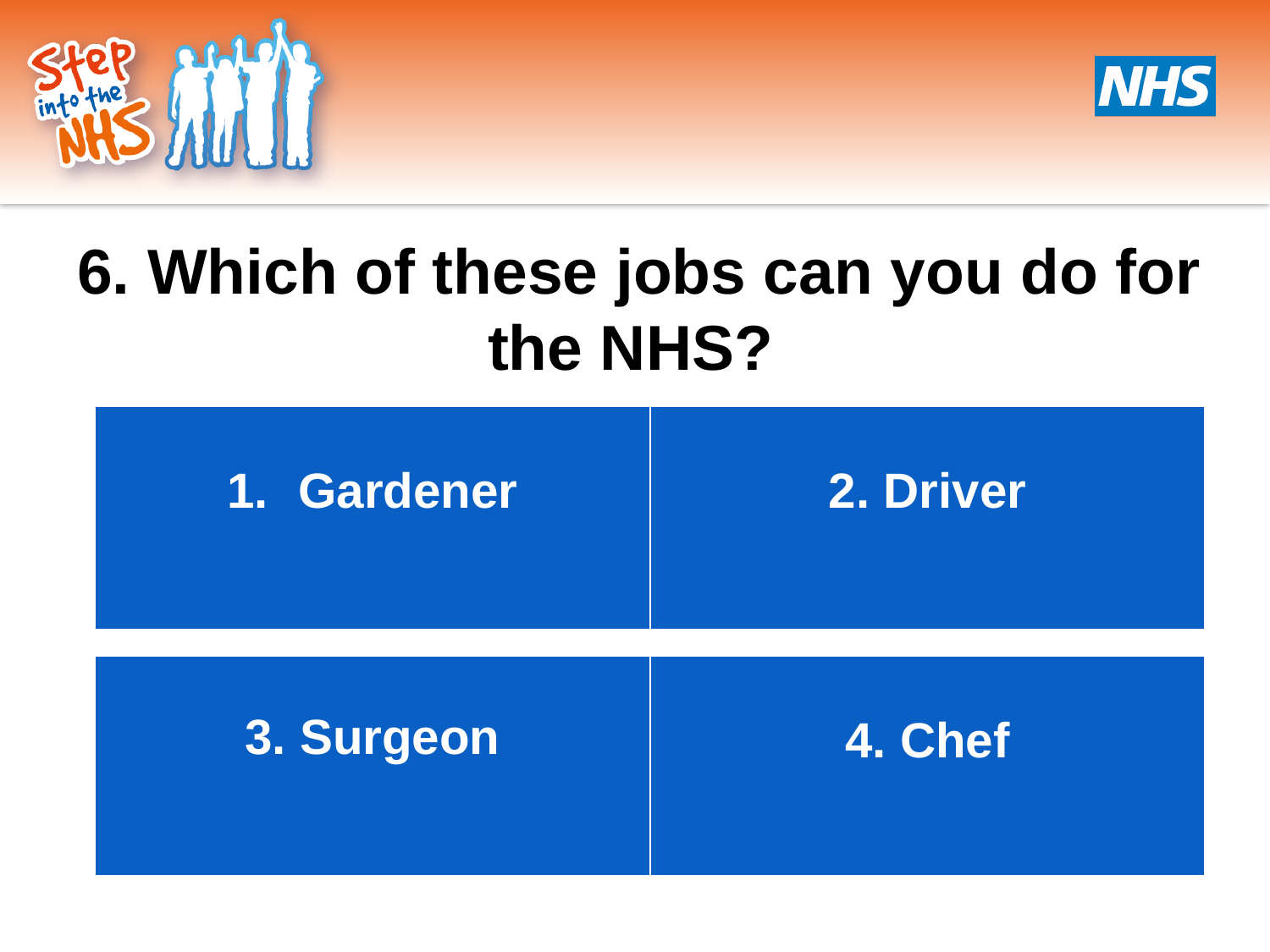

6. Which of these jobs can you do for the NHS?
| Gardener | 2. Driver |
| --- | --- |
| 3. Surgeon | 4. Chef |
| --- | --- |